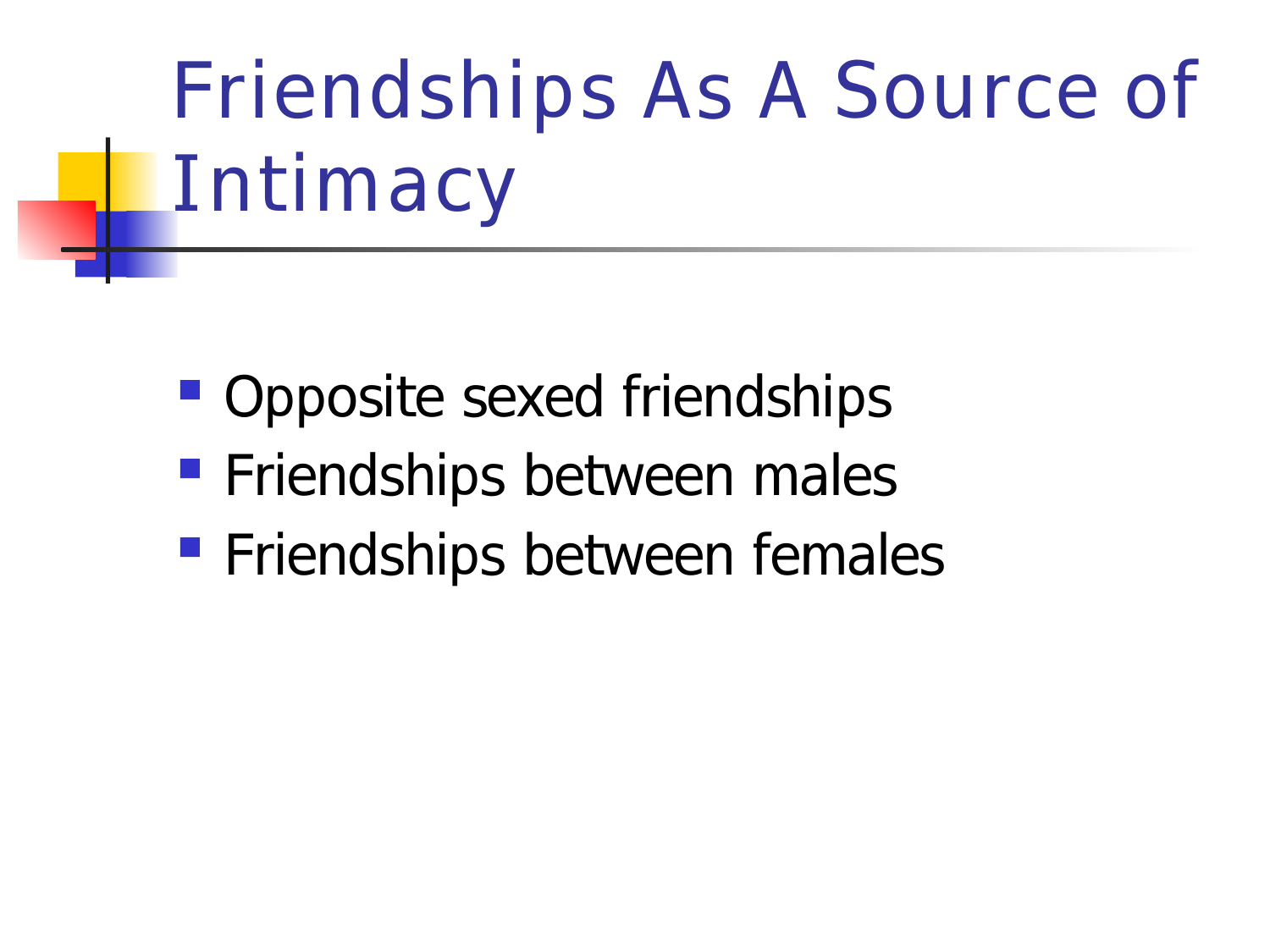

# Friendships As A Source of Intimacy

Opposite sexed friendships
Friendships between males
Friendships between females